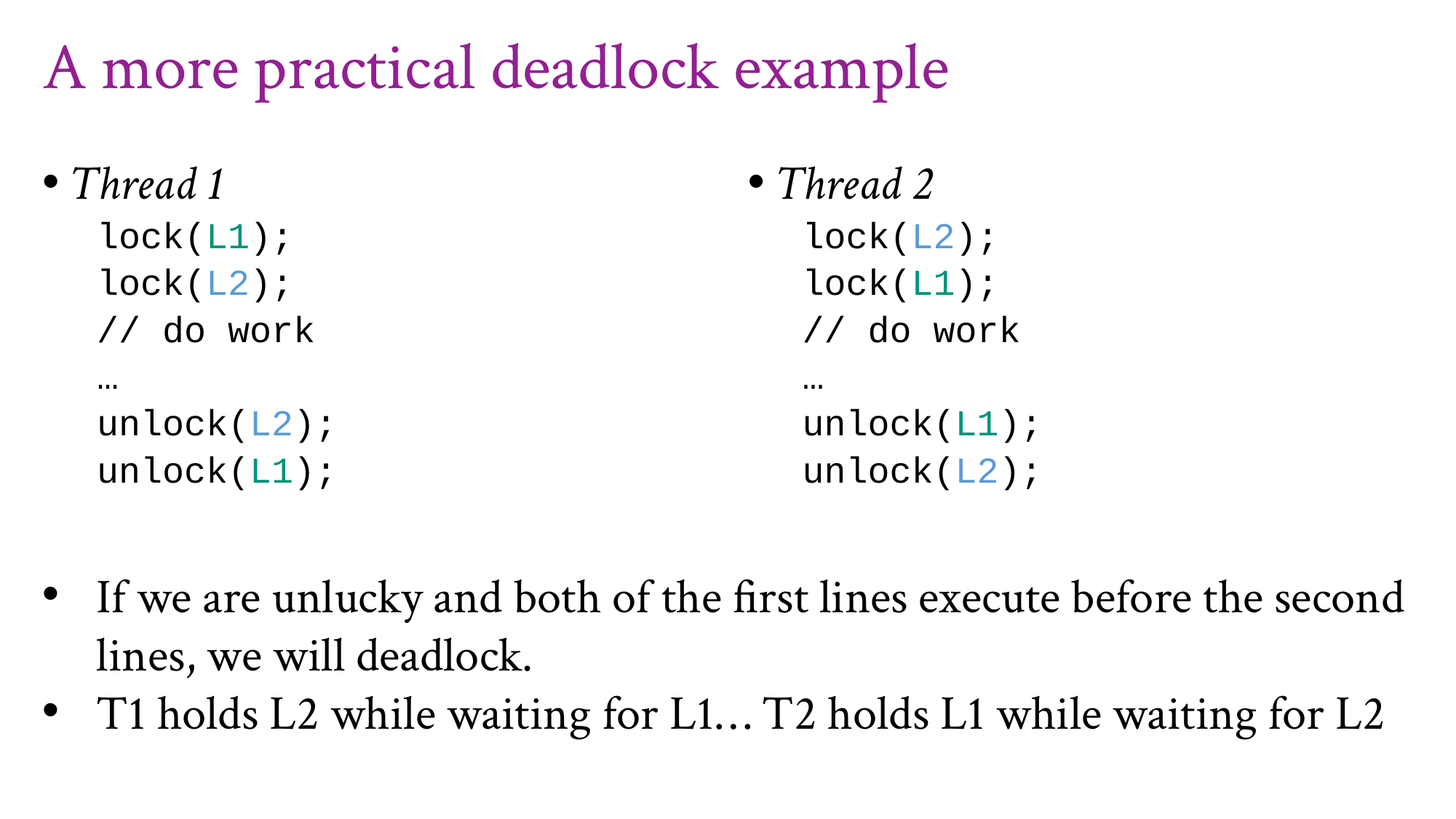

# A more practical deadlock example
Thread 1
lock(L1);
lock(L2);
// do work
…
unlock(L2);
unlock(L1);
Thread 2
lock(L2);
lock(L1);
// do work
…
unlock(L1);
unlock(L2);
If we are unlucky and both of the first lines execute before the second lines, we will deadlock.
T1 holds L2 while waiting for L1… T2 holds L1 while waiting for L2